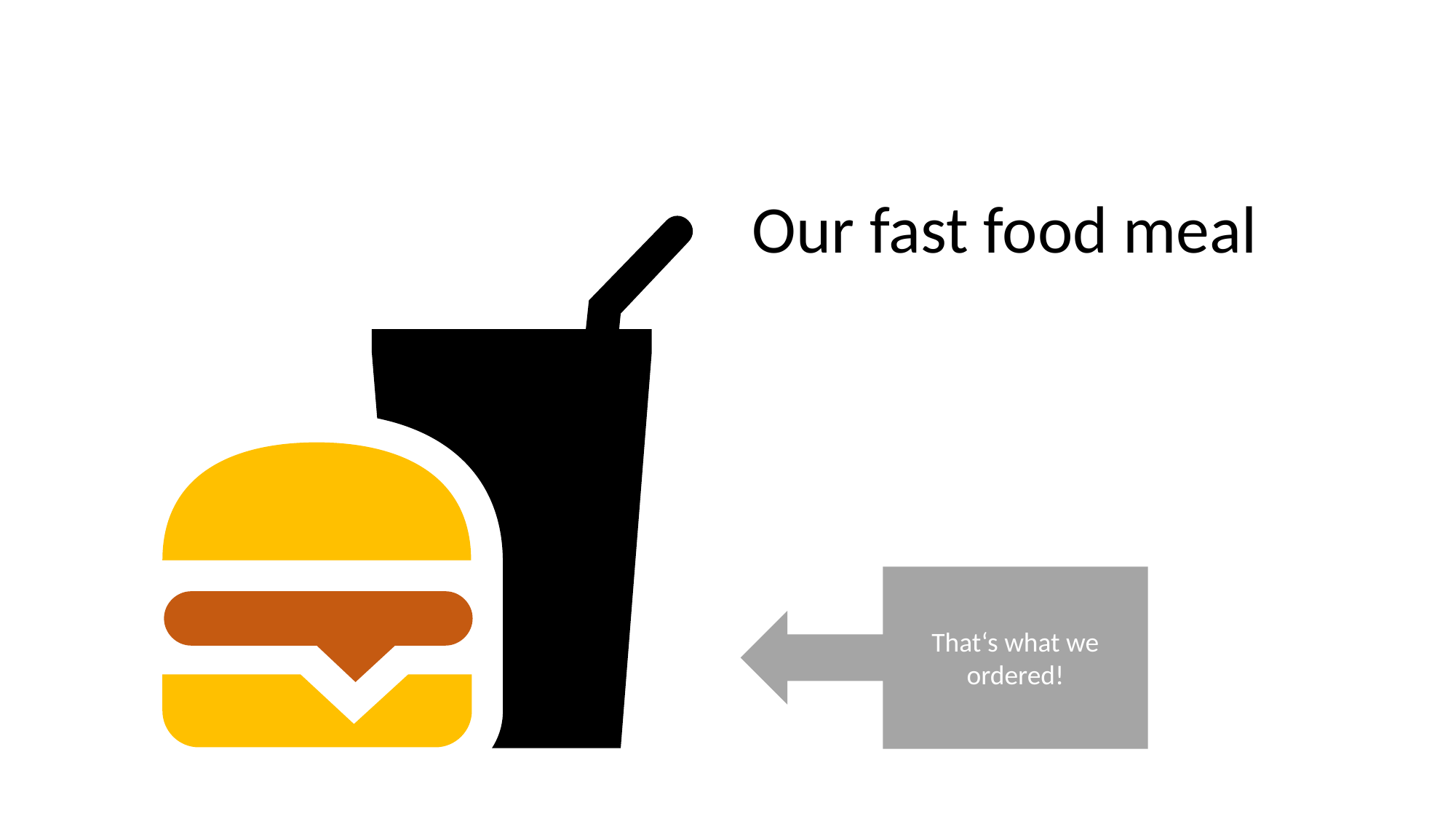

Our fast food meal

That‘s what we ordered!